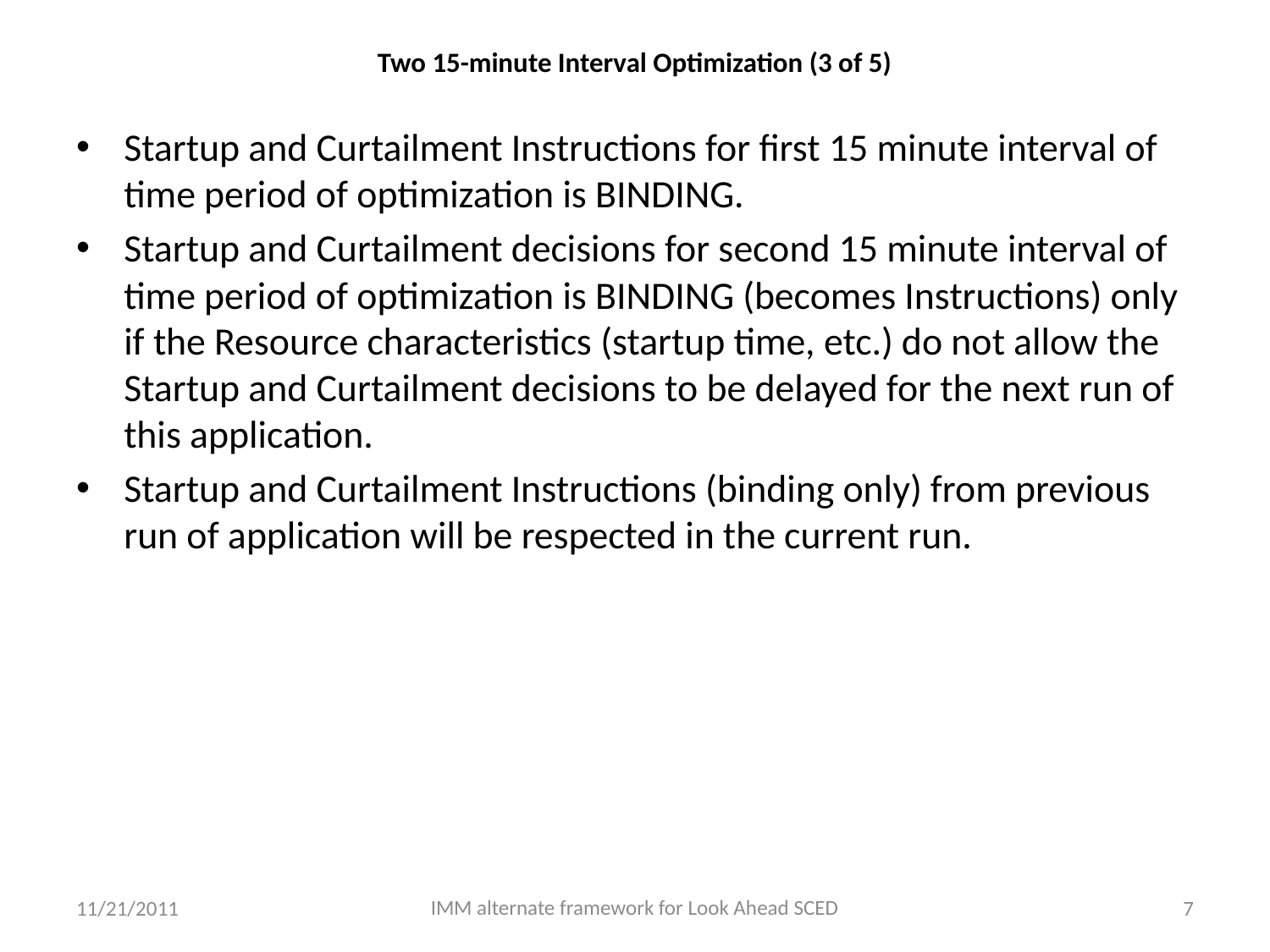

# Two 15-minute Interval Optimization (3 of 5)
Startup and Curtailment Instructions for first 15 minute interval of time period of optimization is BINDING.
Startup and Curtailment decisions for second 15 minute interval of time period of optimization is BINDING (becomes Instructions) only if the Resource characteristics (startup time, etc.) do not allow the Startup and Curtailment decisions to be delayed for the next run of this application.
Startup and Curtailment Instructions (binding only) from previous run of application will be respected in the current run.
11/21/2011
7
IMM alternate framework for Look Ahead SCED